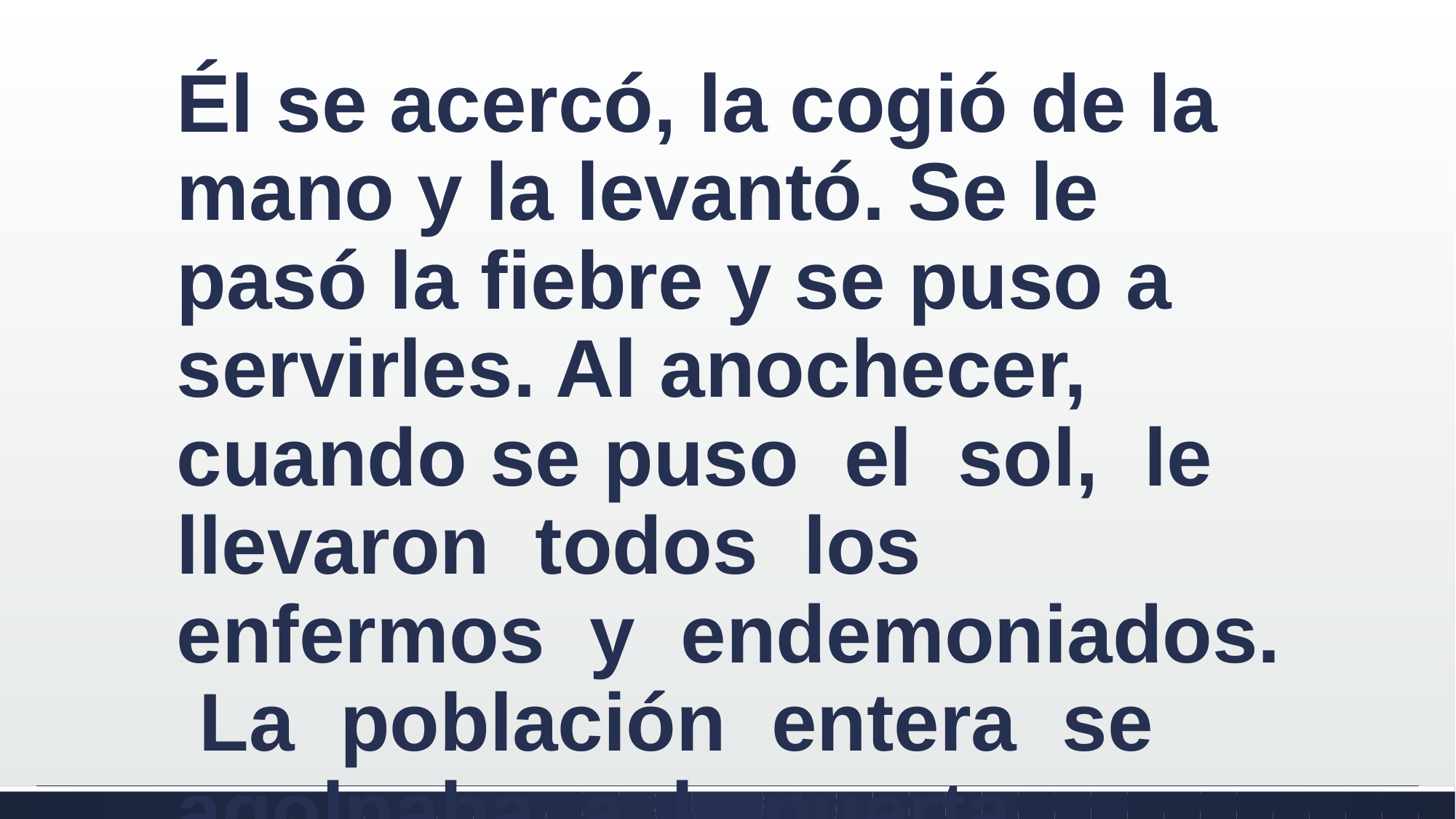

#
Él se acercó, la cogió de la mano y la levantó. Se le pasó la fiebre y se puso a servirles. Al anochecer, cuando se puso  el  sol,  le  llevaron  todos  los  enfermos  y  endemoniados.  La  población  entera  se  agolpaba  a  la puerta.